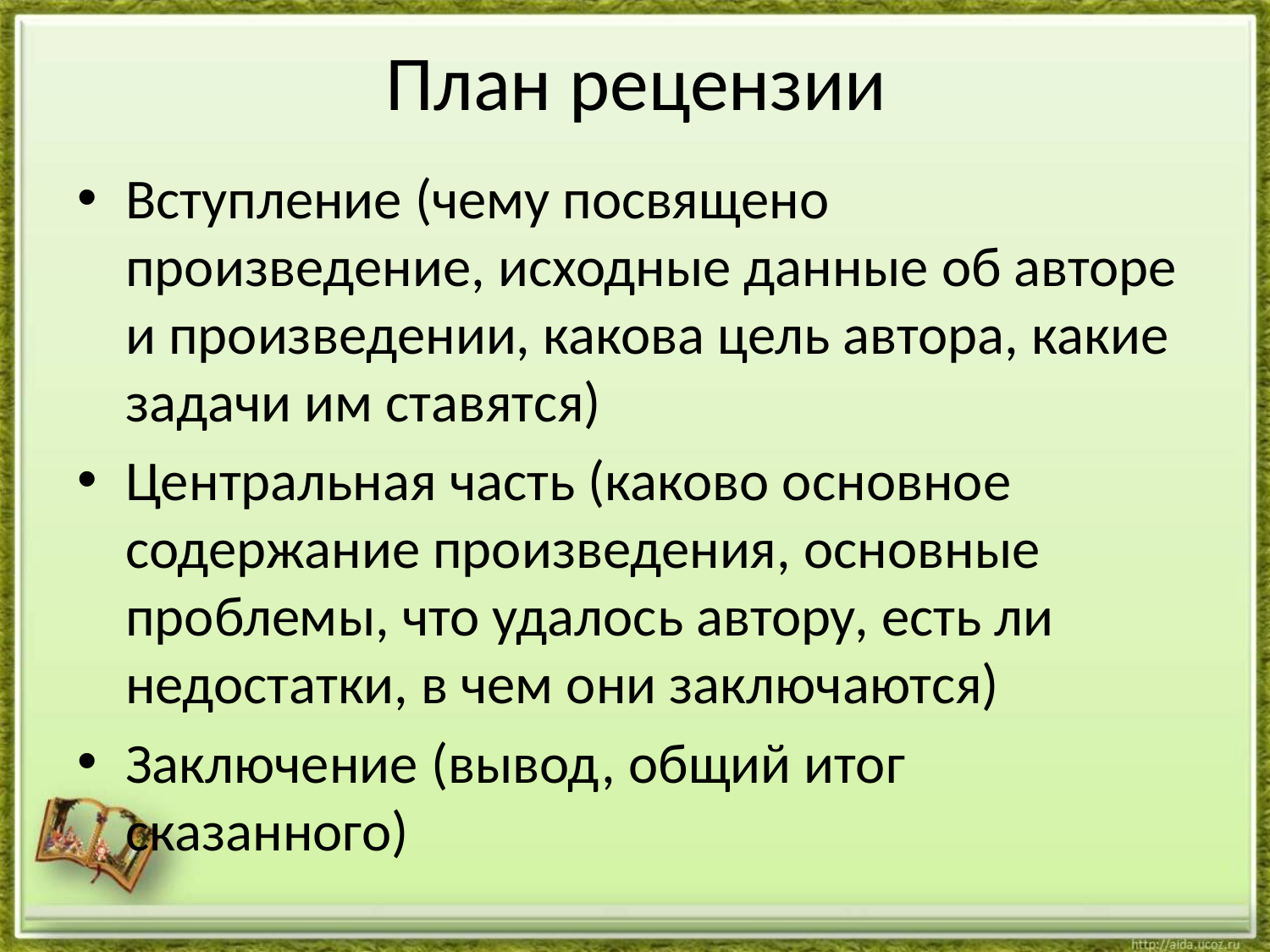

# План рецензии
Вступление (чему посвящено произведение, исходные данные об авторе и произведении, какова цель автора, какие задачи им ставятся)
Центральная часть (каково основное содержание произведения, основные проблемы, что удалось автору, есть ли недостатки, в чем они заключаются)
Заключение (вывод, общий итог сказанного)